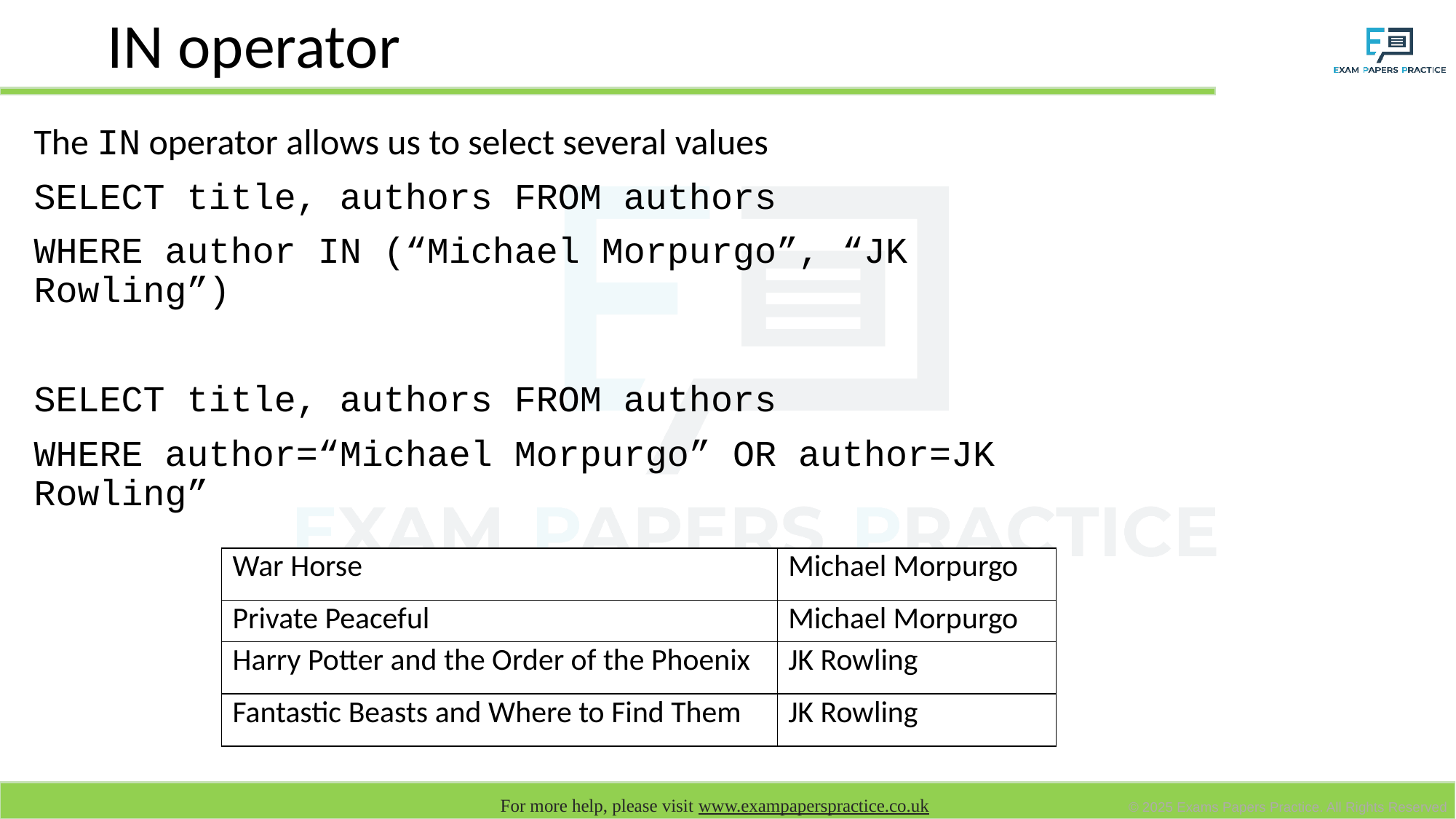

# IN operator
The IN operator allows us to select several values
SELECT title, authors FROM authors
WHERE author IN (“Michael Morpurgo”, “JK Rowling”)

SELECT title, authors FROM authors
WHERE author=“Michael Morpurgo” OR author=JK Rowling”

| War Horse | Michael Morpurgo |
| --- | --- |
| Private Peaceful | Michael Morpurgo |
| Harry Potter and the Order of the Phoenix | JK Rowling |
| Fantastic Beasts and Where to Find Them | JK Rowling |